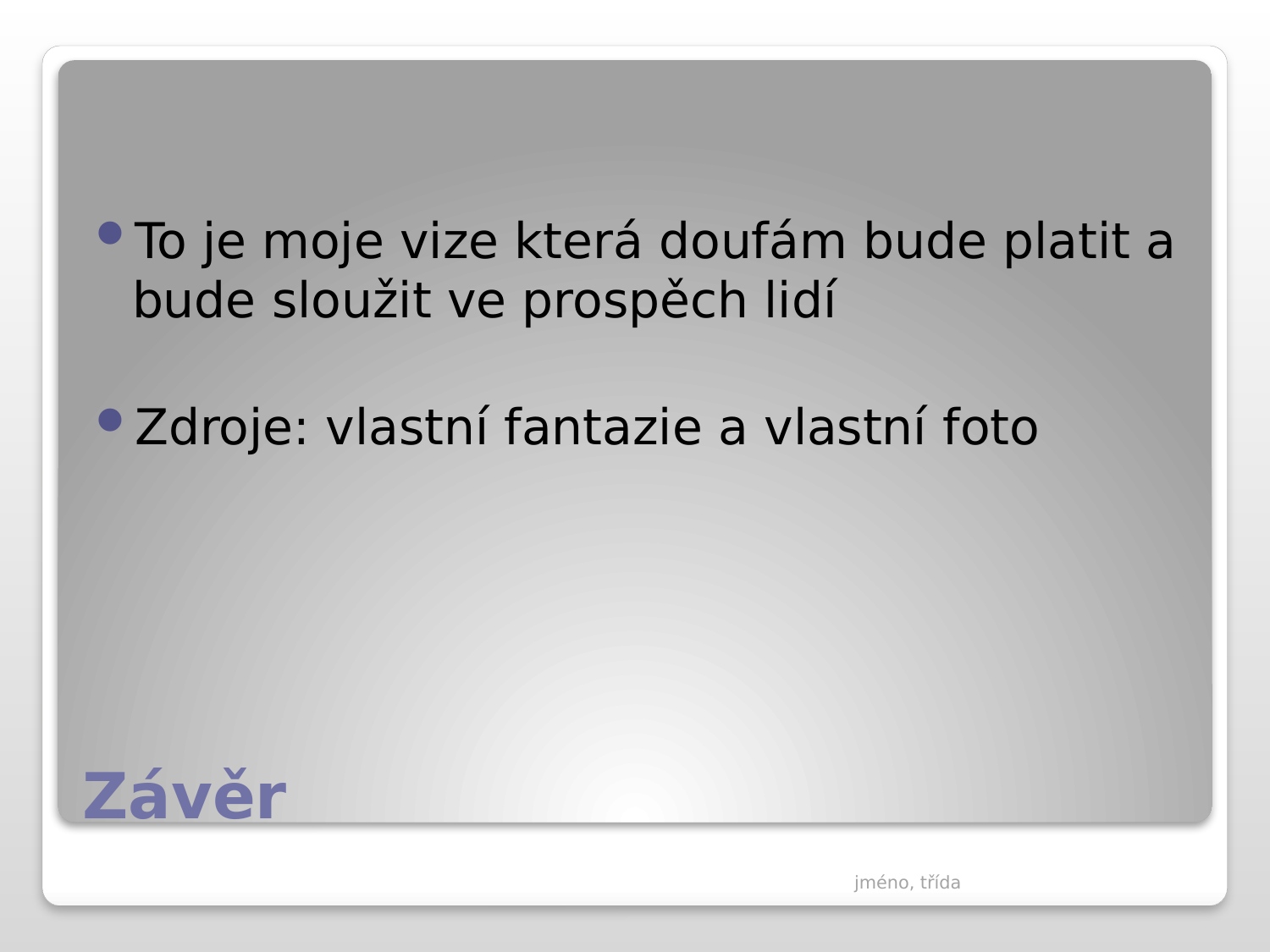

To je moje vize která doufám bude platit a bude sloužit ve prospěch lidí

Zdroje: vlastní fantazie a vlastní foto
# Závěr
jméno, třída